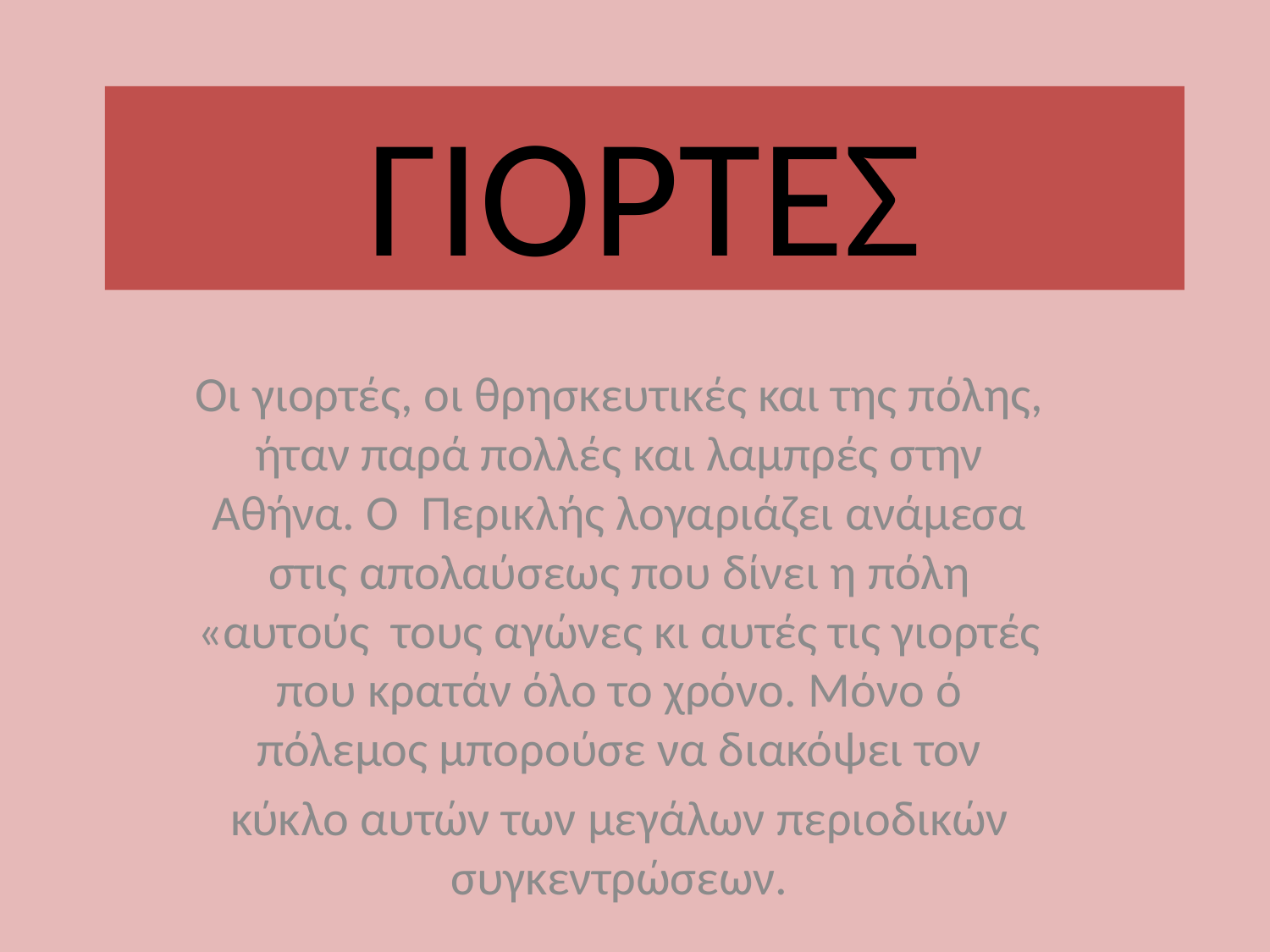

# ΓΙΟΡΤΕΣ
Οι γιορτές, οι θρησκευτικές και της πόλης, ήταν παρά πολλές και λαμπρές στην Αθήνα. Ο  Περικλής λογαριάζει ανάμεσα στις απολαύσεως που δίνει η πόλη «αυτούς  τους αγώνες κι αυτές τις γιορτές που κρατάν όλο το χρόνο. Μόνο ό πόλεμος μπορούσε να διακόψει τον
κύκλο αυτών των μεγάλων περιοδικών συγκεντρώσεων.